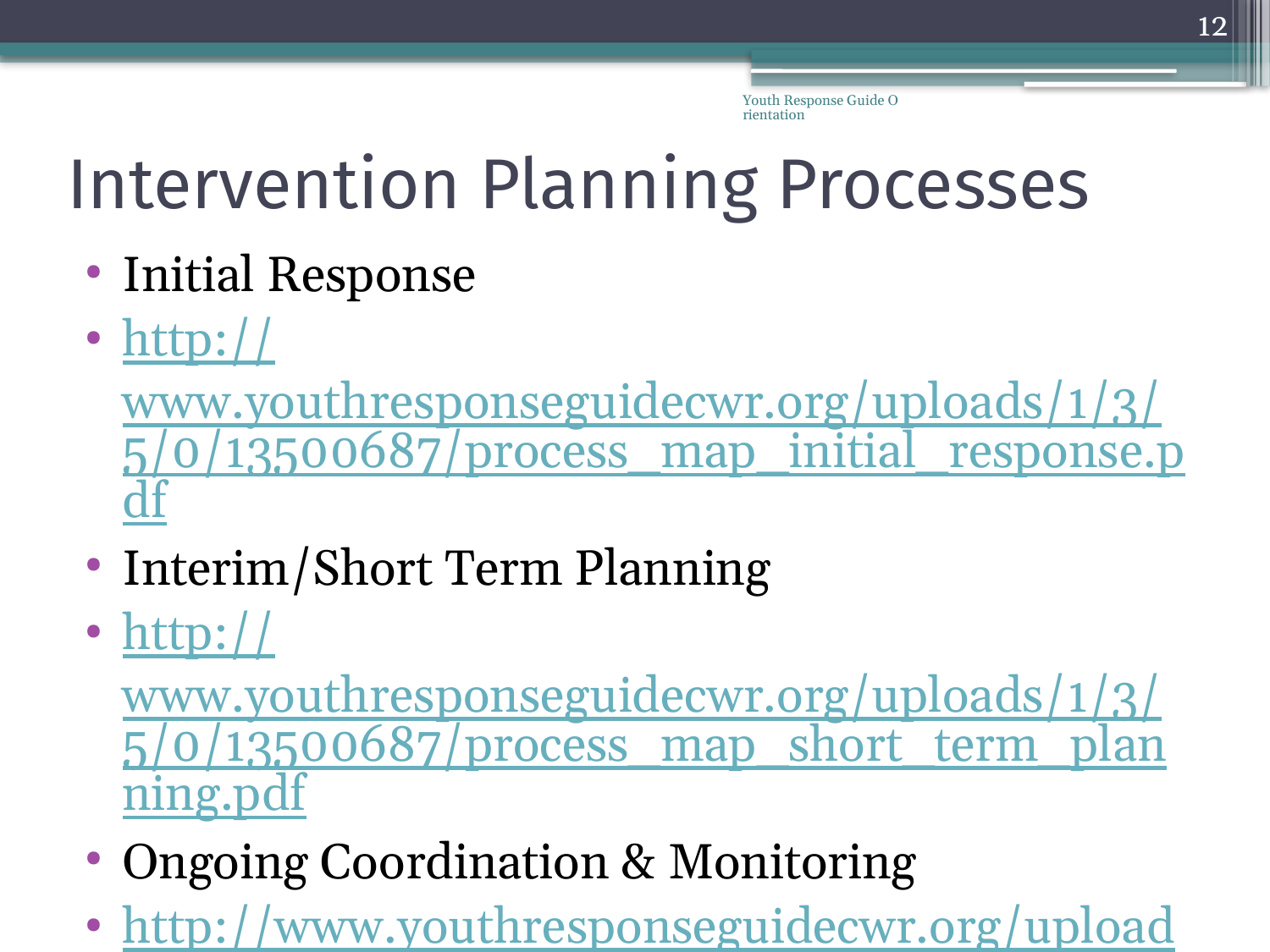

12
Youth Response Guide Orientation
# Intervention Planning Processes
Initial Response
http://www.youthresponseguidecwr.org/uploads/1/3/5/0/13500687/process_map_initial_response.pdf
Interim/Short Term Planning
http://www.youthresponseguidecwr.org/uploads/1/3/5/0/13500687/process_map_short_term_planning.pdf
Ongoing Coordination & Monitoring
http://www.youthresponseguidecwr.org/uploads/1/3/5/0/13500687/process_map._ongoing.coordination__monitoring.pdf